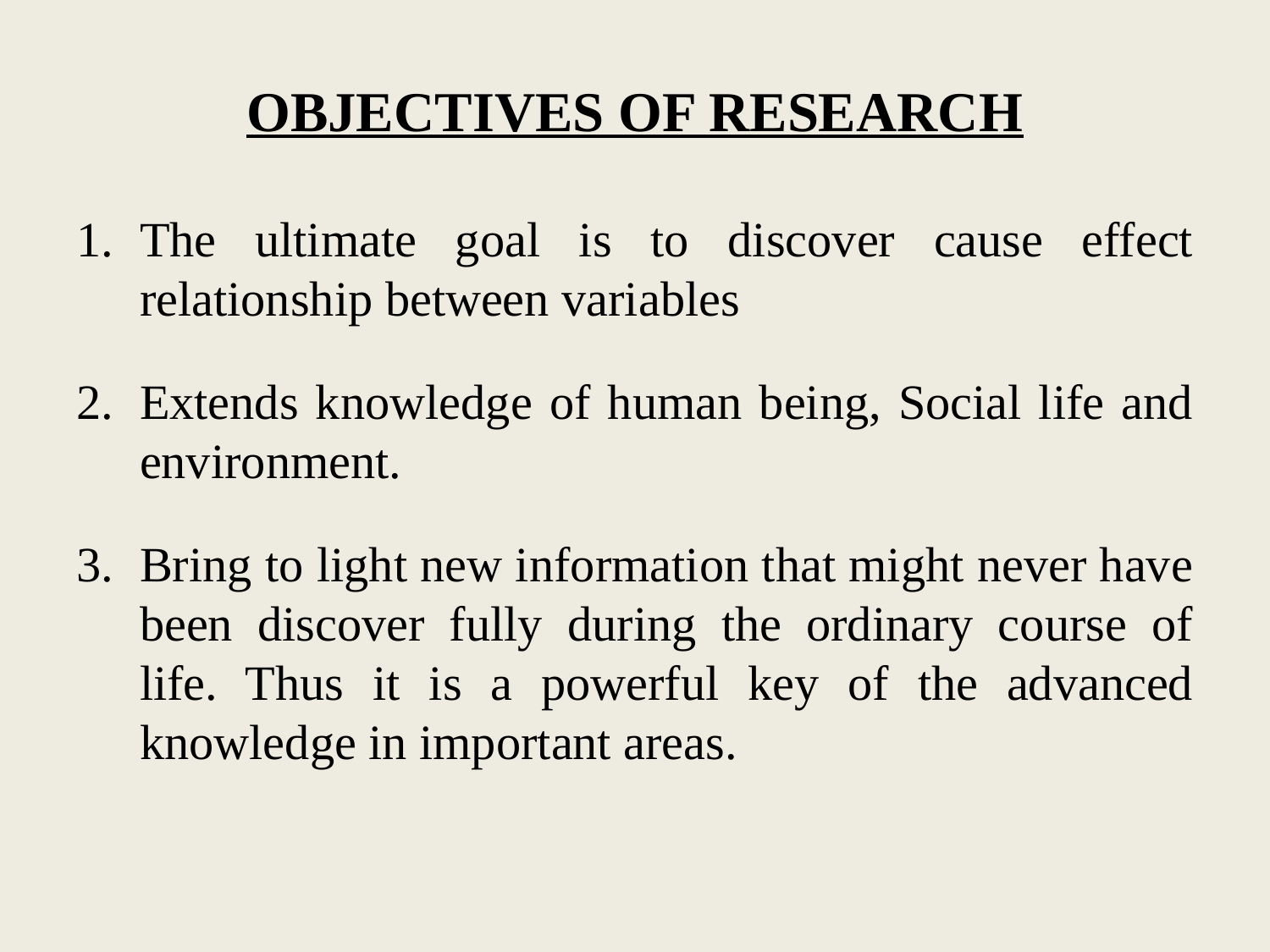

# OBJECTIVES OF RESEARCH
The ultimate goal is to discover cause effect relationship between variables

Extends knowledge of human being, Social life and environment.

Bring to light new information that might never have been discover fully during the ordinary course of life. Thus it is a powerful key of the advanced knowledge in important areas.